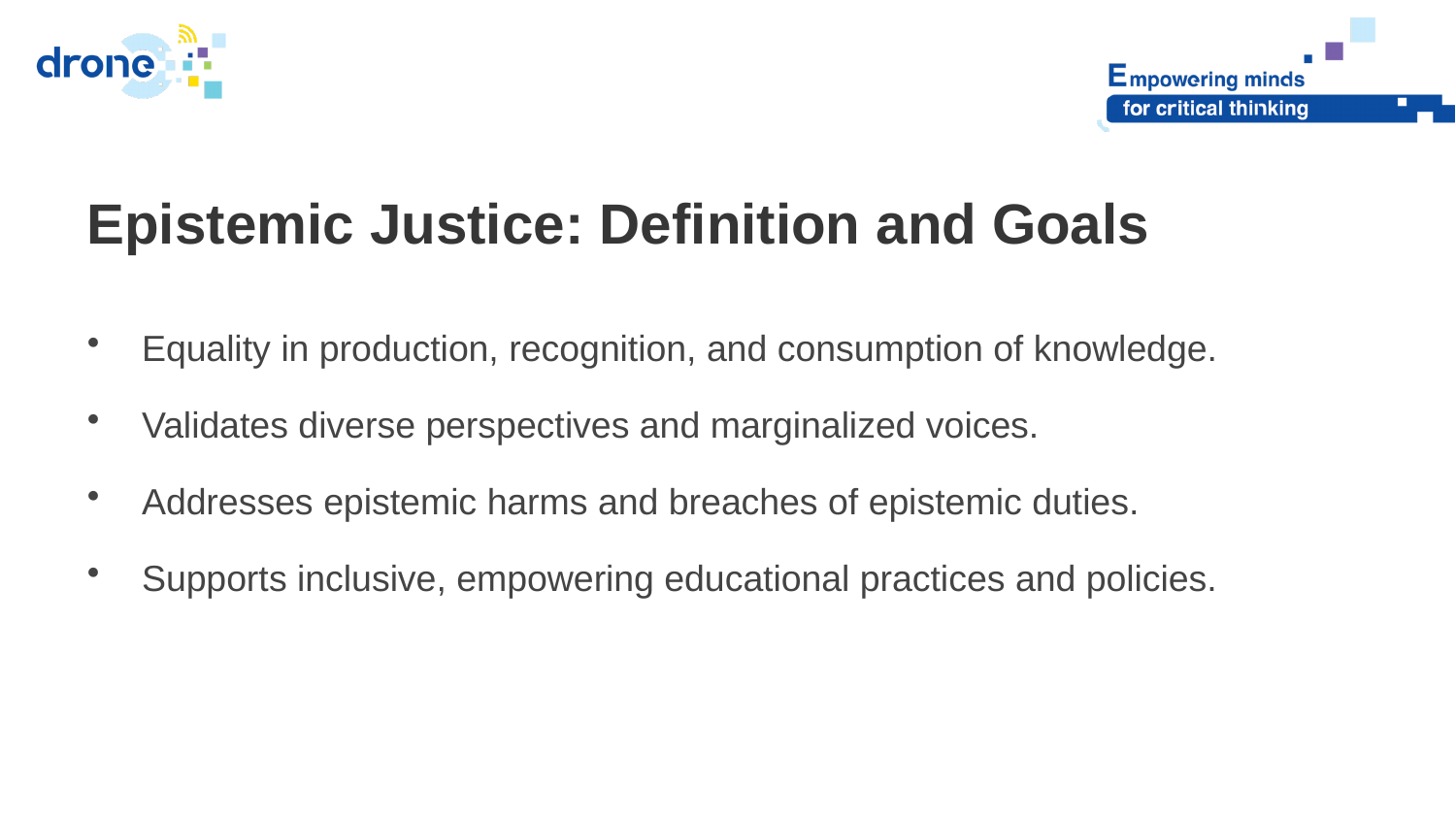

Epistemic Justice: Definition and Goals
Equality in production, recognition, and consumption of knowledge.
Validates diverse perspectives and marginalized voices.
Addresses epistemic harms and breaches of epistemic duties.
Supports inclusive, empowering educational practices and policies.